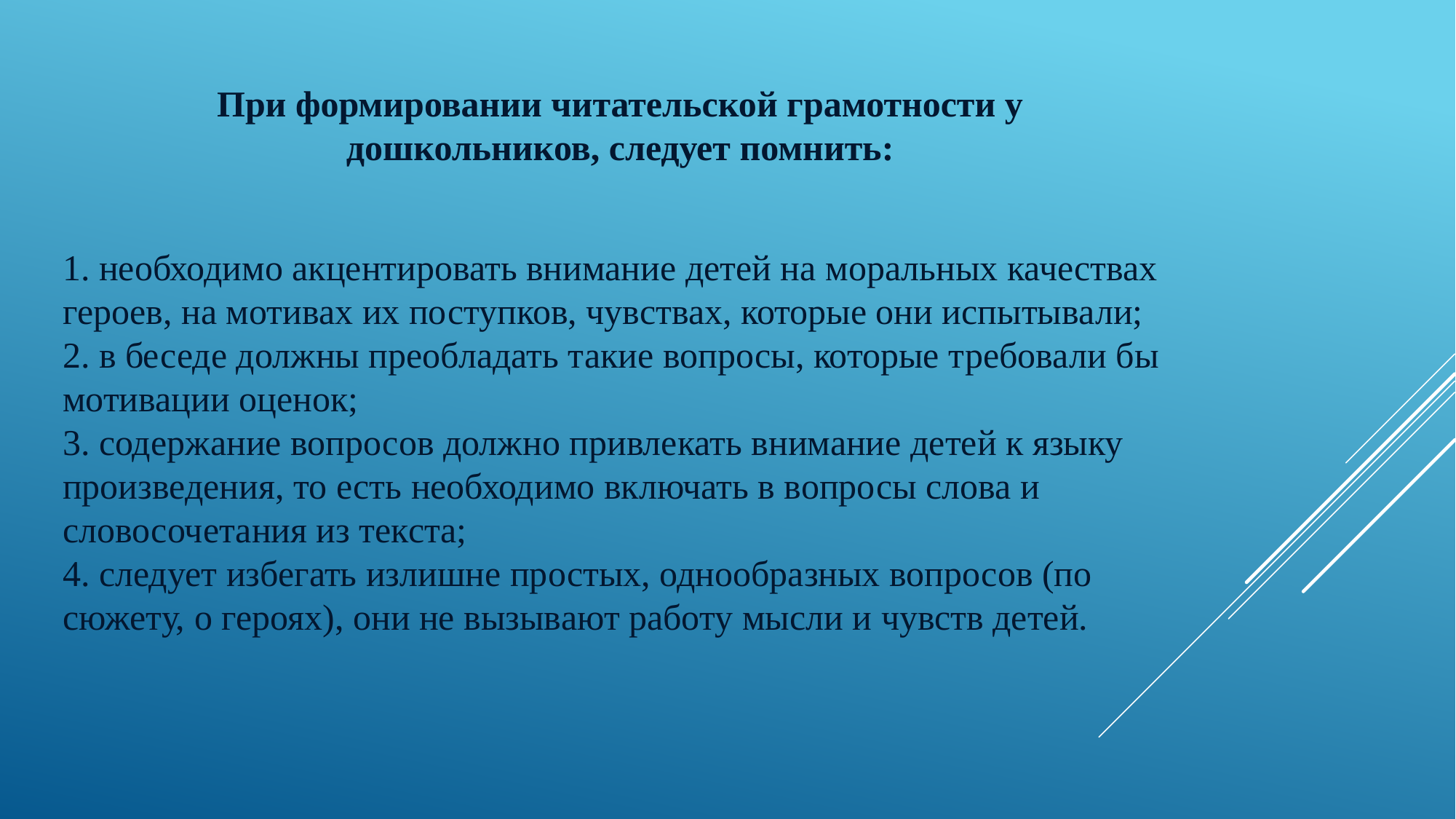

При формировании читательской грамотности у дошкольников, следует помнить:
# 1. необходимо акцентировать внимание детей на моральных качествах героев, на мотивах их поступков, чувствах, которые они испытывали; 2. в беседе должны преобладать такие вопросы, которые требовали бы мотивации оценок; 3. содержание вопросов должно привлекать внимание детей к языку произведения, то есть необходимо включать в вопросы слова и словосочетания из текста; 4. следует избегать излишне простых, однообразных вопросов (по сюжету, о героях), они не вызывают работу мысли и чувств детей.